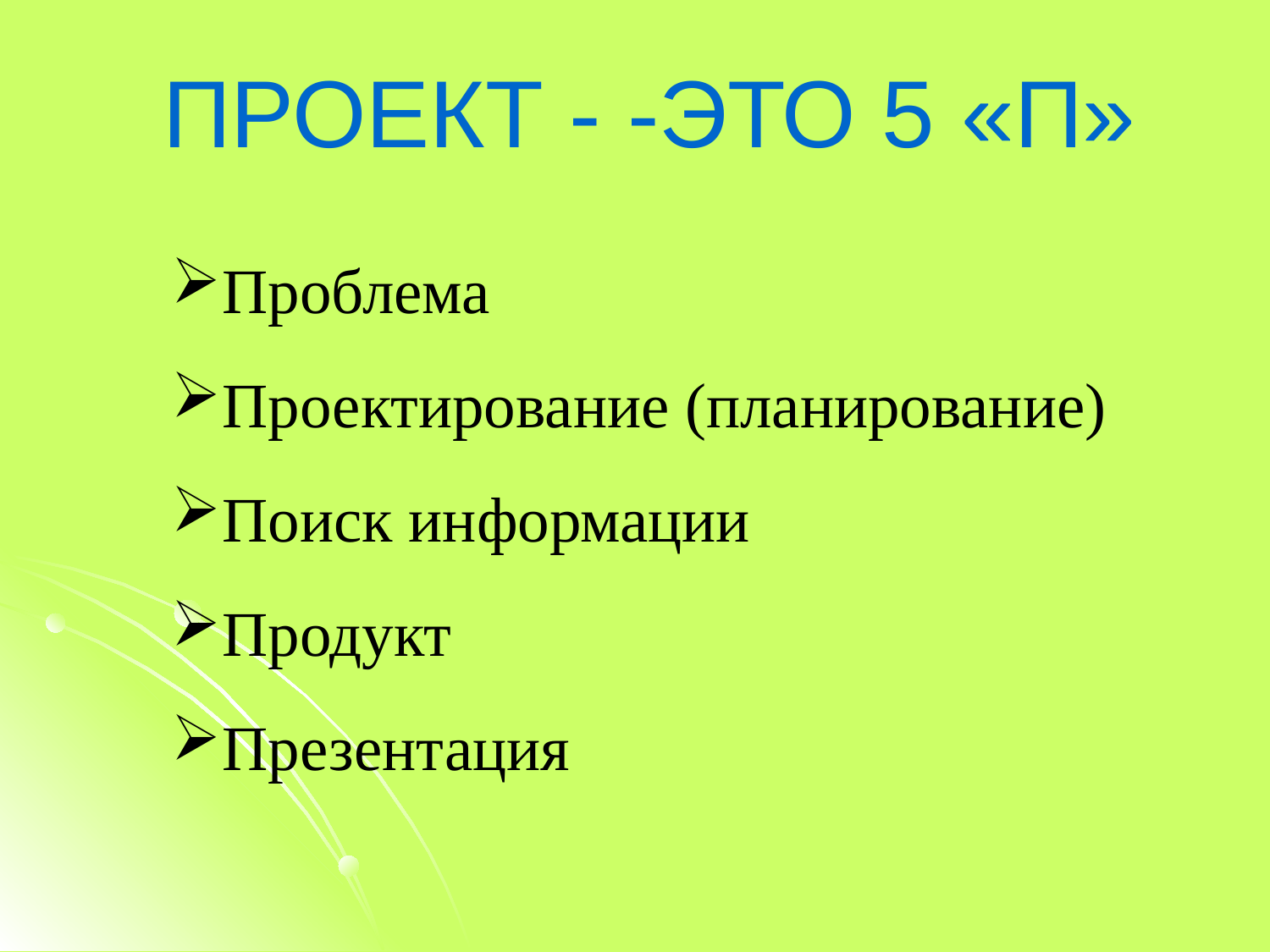

ПРОЕКТ - -ЭТО 5 «П»
Проблема
Проектирование (планирование)
Поиск информации
Продукт
Презентация